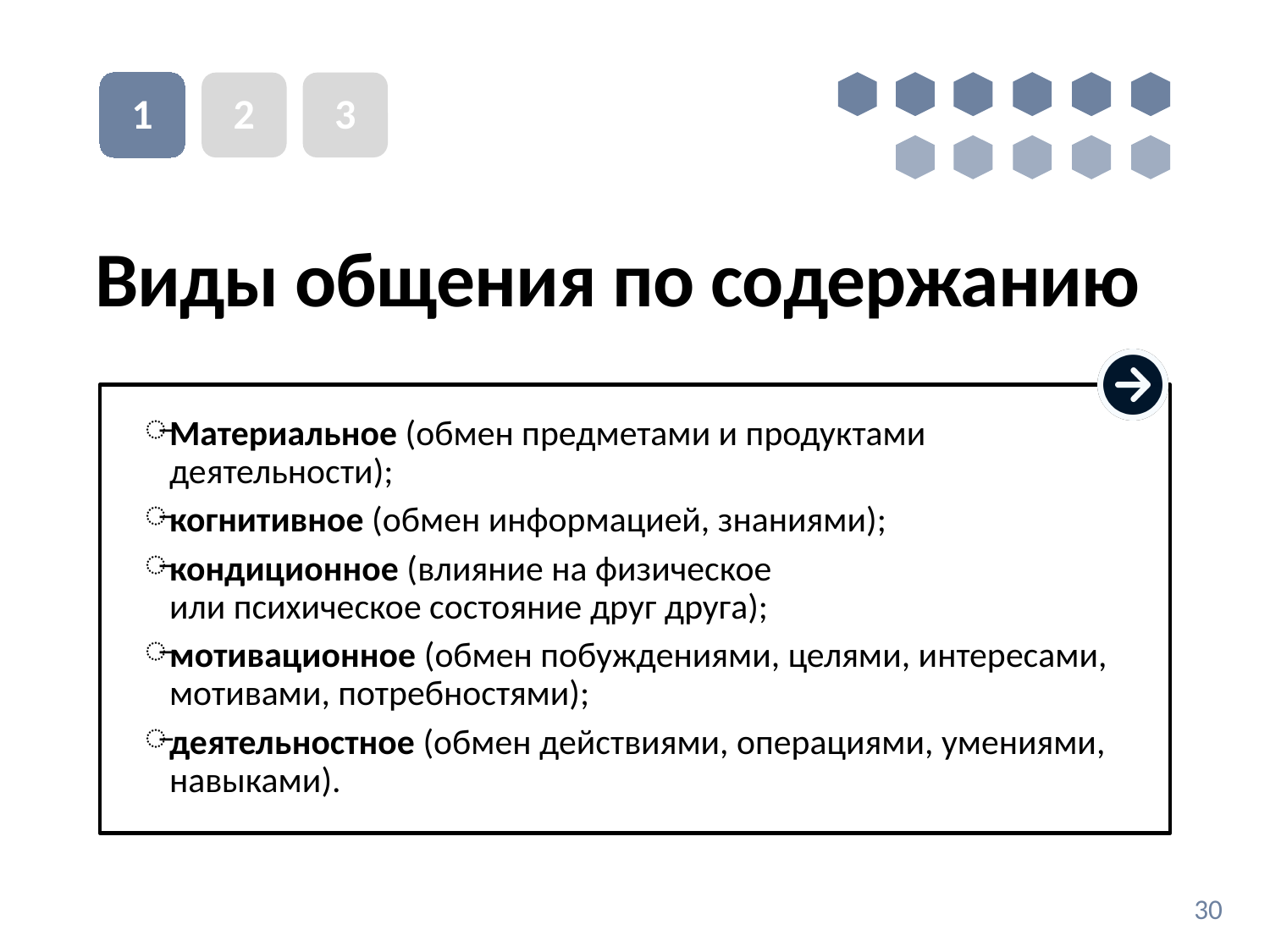

1
2
3
# Виды общения по содержанию

Материальное (обмен предметами и продуктами деятельности);
когнитивное (обмен информацией, знаниями);
кондиционное (влияние на физическое
или психическое состояние друг друга);
мотивационное (обмен побуждениями, целями, интересами, мотивами, потребностями);
деятельностное (обмен действиями, операциями, умениями, навыками).
30